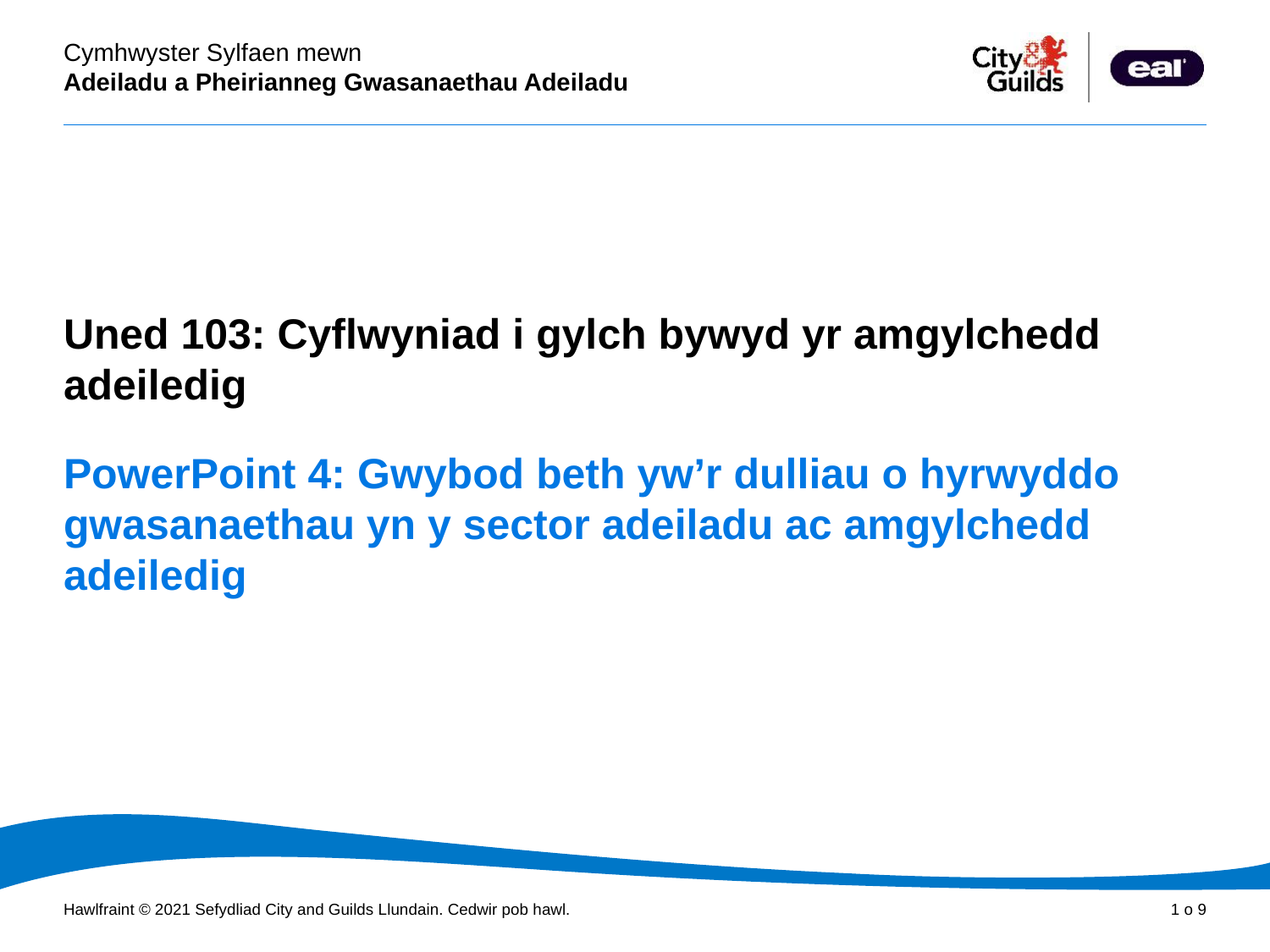

Cyflwyniad PowerPoint
Uned 103: Cyflwyniad i gylch bywyd yr amgylchedd adeiledig

# PowerPoint 4: Gwybod beth yw’r dulliau o hyrwyddo gwasanaethau yn y sector adeiladu ac amgylchedd adeiledig